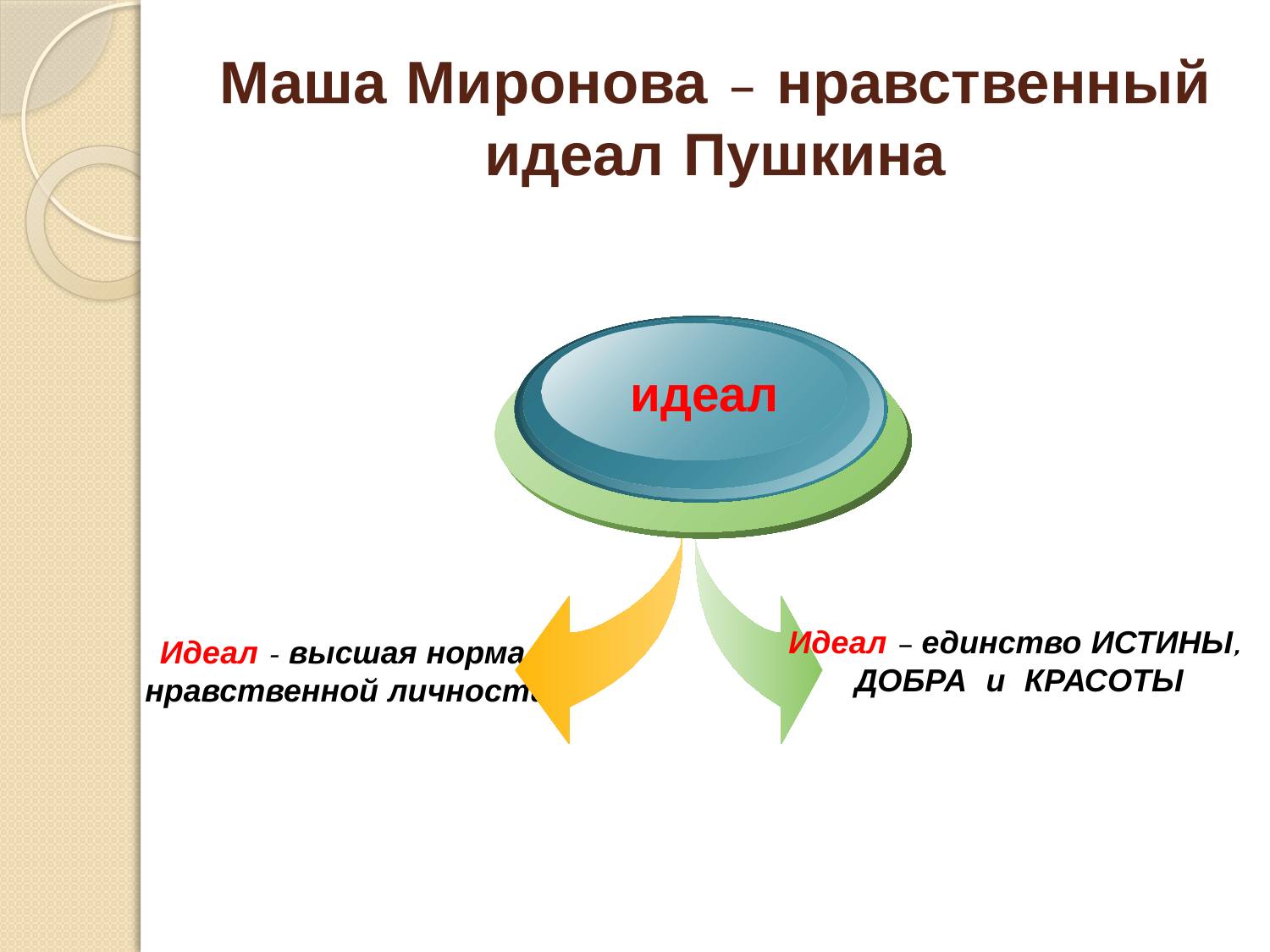

# Маша Миронова – нравственный идеал Пушкина

идеал

Идеал – единство ИСТИНЫ,
ДОБРА  и  КРАСОТЫ

Идеал - высшая норма
нравственной личности